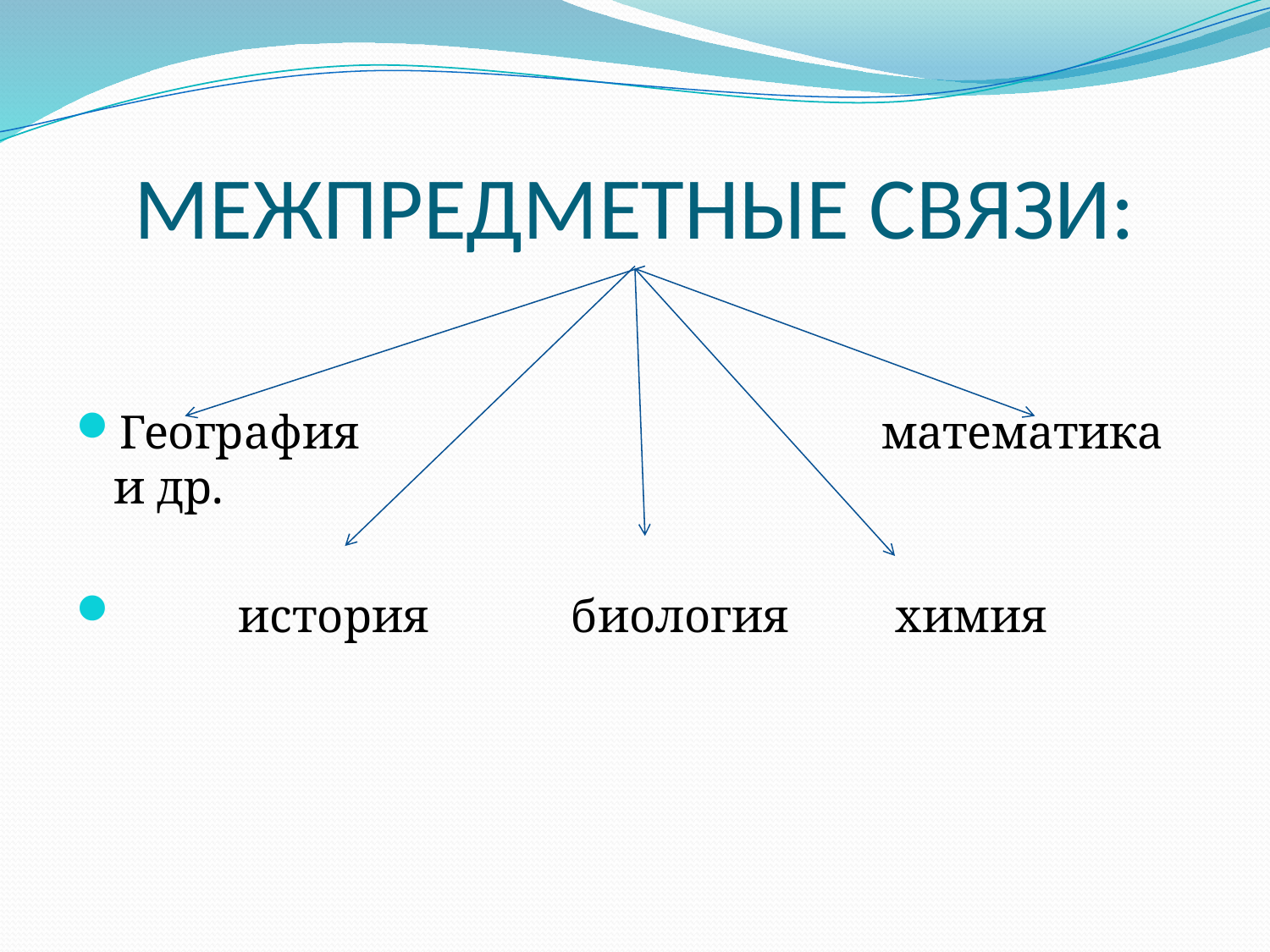

# МЕЖПРЕДМЕТНЫЕ СВЯЗИ:

География                                            математика и др.

          история            биология         химия